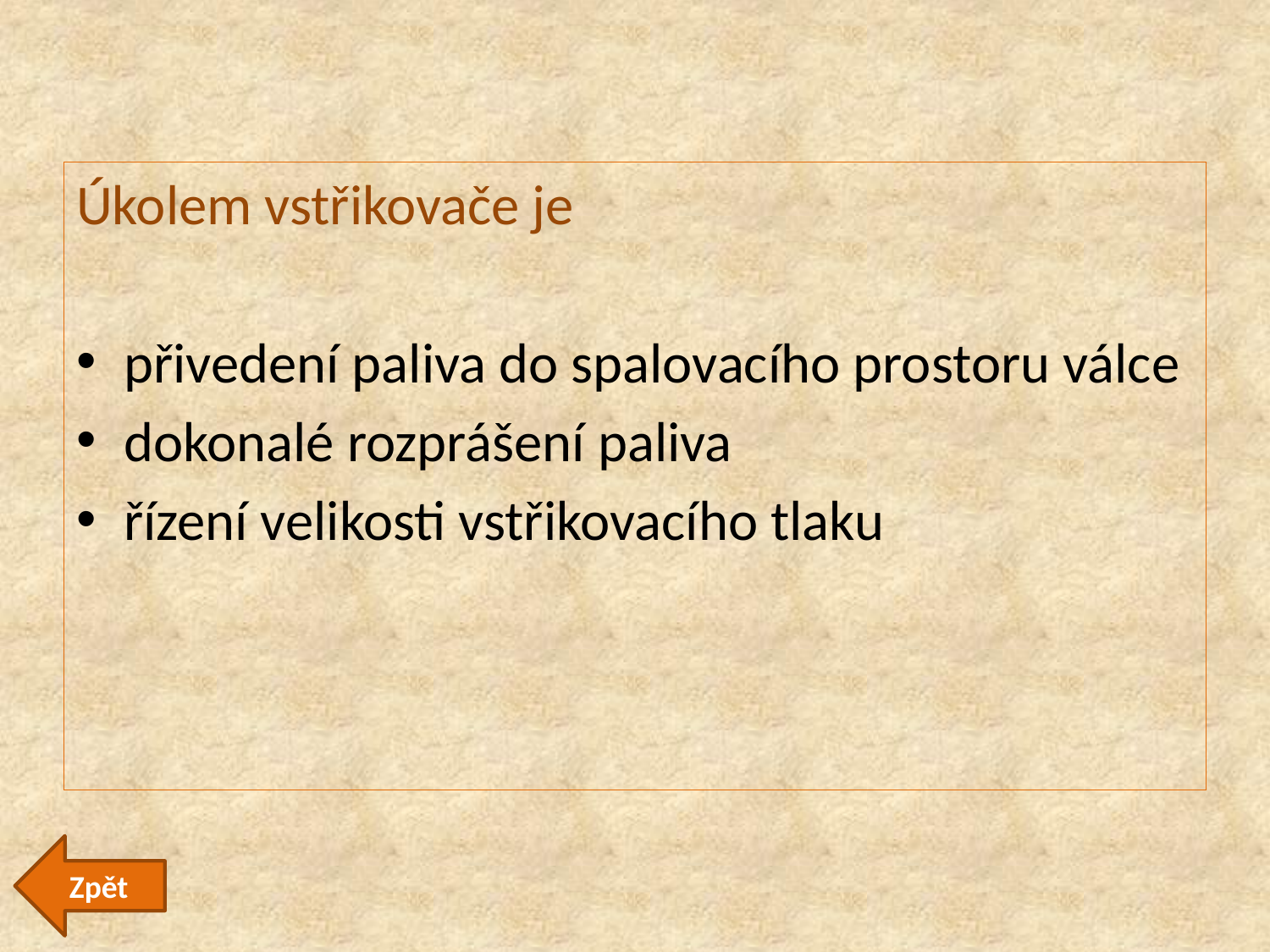

Úkolem vstřikovače je

přivedení paliva do spalovacího prostoru válce
dokonalé rozprášení paliva
řízení velikosti vstřikovacího tlaku

Zpět